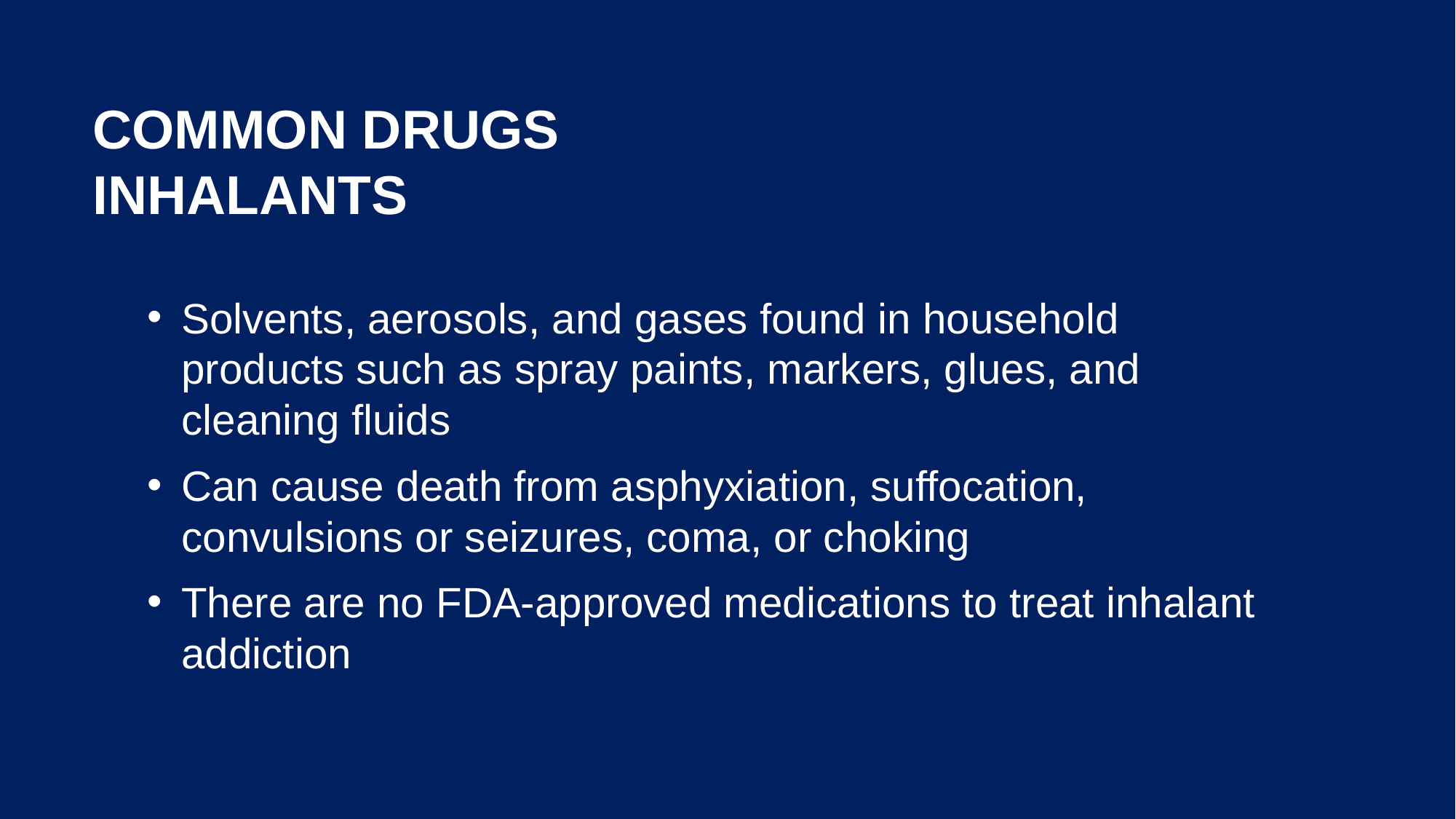

# Common Drugs Inhalants

Solvents, aerosols, and gases found in household products such as spray paints, markers, glues, and cleaning fluids
Can cause death from asphyxiation, suffocation, convulsions or seizures, coma, or choking
There are no FDA-approved medications to treat inhalant addiction